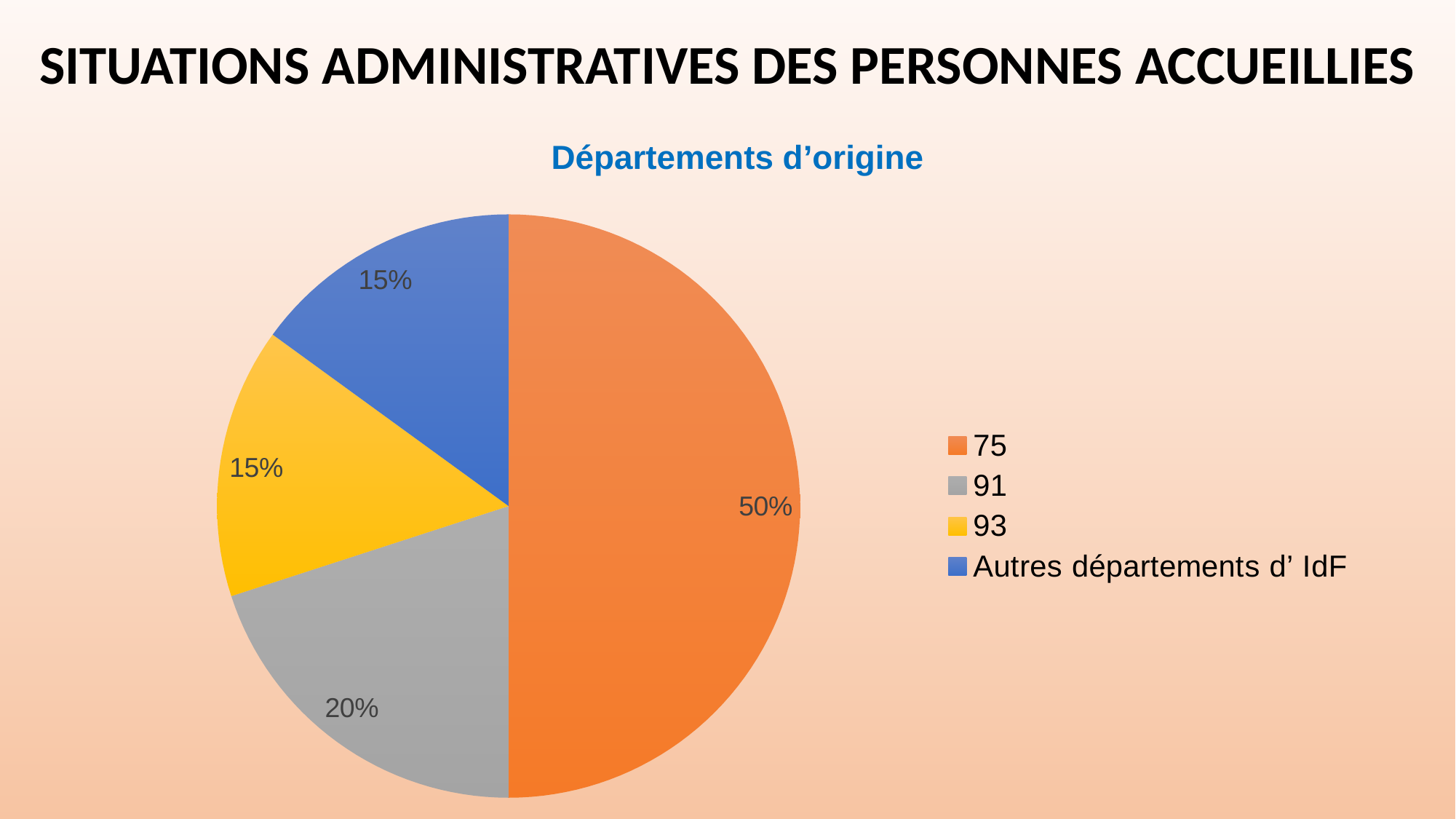

SITUATIONS ADMINISTRATIVES DES PERSONNES ACCUEILLIES
Départements d’origine

### Chart

| Category | Nombre d’enfants |
|---|---|
|  | None |
| 75 | 0.5 |
| 91 | 0.2 |
| 93 | 0.15 |
| Autres départements d’ IdF | 0.15 |